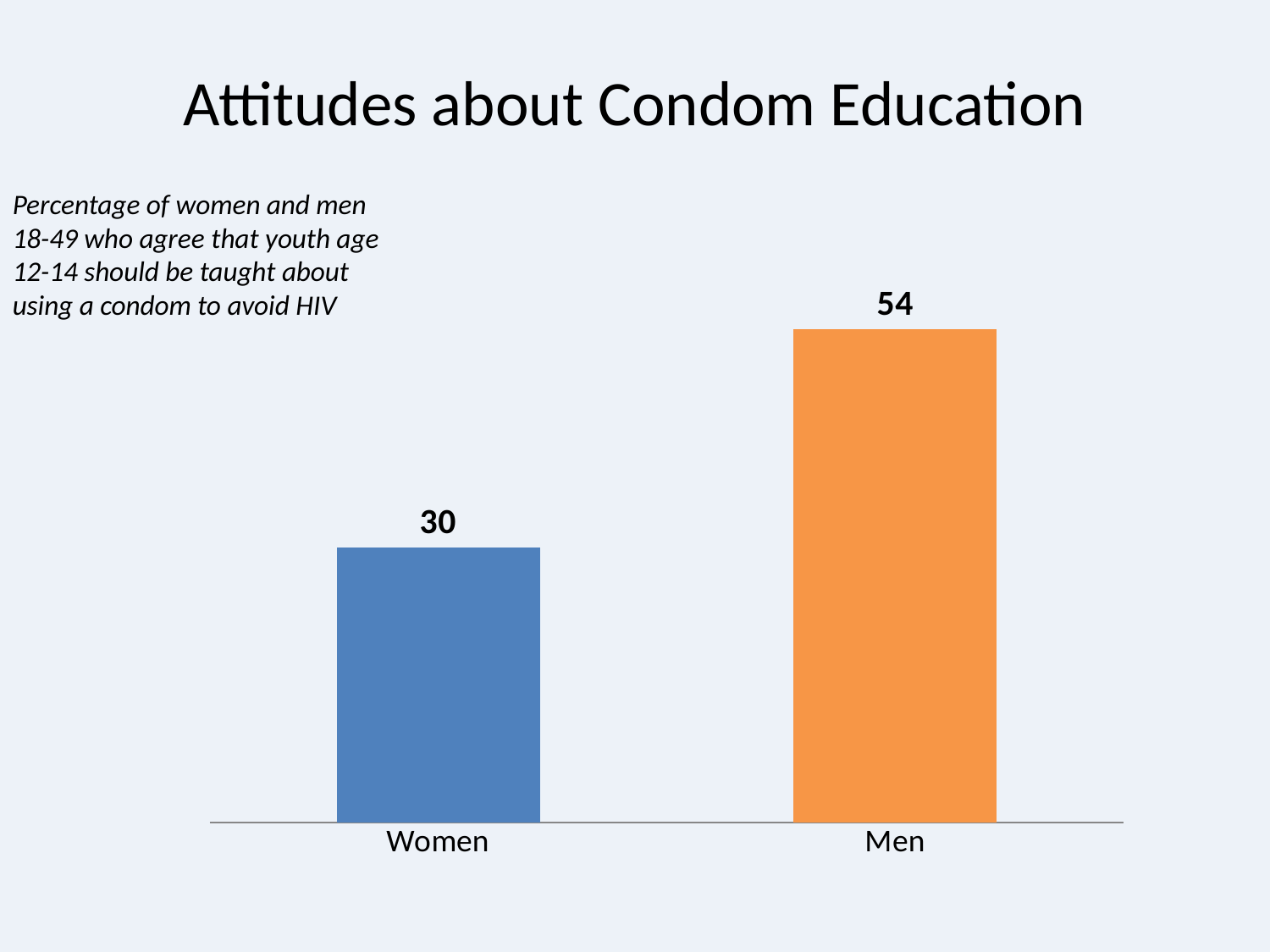

# Attitudes about Condom Education
Percentage of women and men 18-49 who agree that youth age 12-14 should be taught about using a condom to avoid HIV

### Chart

| Category | Children age 12-14 should be taught about using a condom to avoid AIDS |
|---|---|
| Women | 30.2 |
| Men | 54.2 |